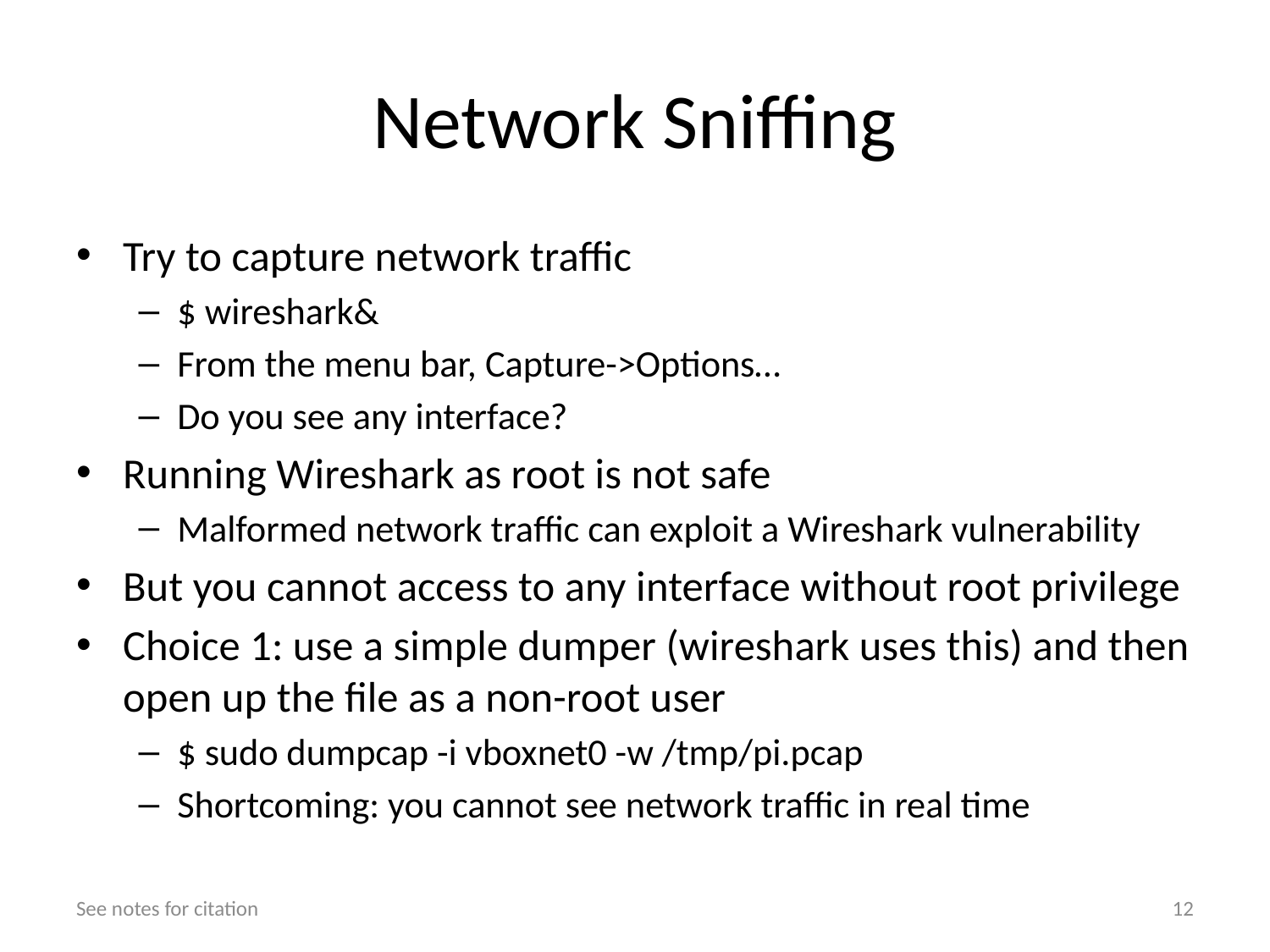

# Network Sniffing
Try to capture network traffic
$ wireshark&
From the menu bar, Capture->Options…
Do you see any interface?
Running Wireshark as root is not safe
Malformed network traffic can exploit a Wireshark vulnerability
But you cannot access to any interface without root privilege
Choice 1: use a simple dumper (wireshark uses this) and then open up the file as a non-root user
$ sudo dumpcap -i vboxnet0 -w /tmp/pi.pcap
Shortcoming: you cannot see network traffic in real time

See notes for citation
12